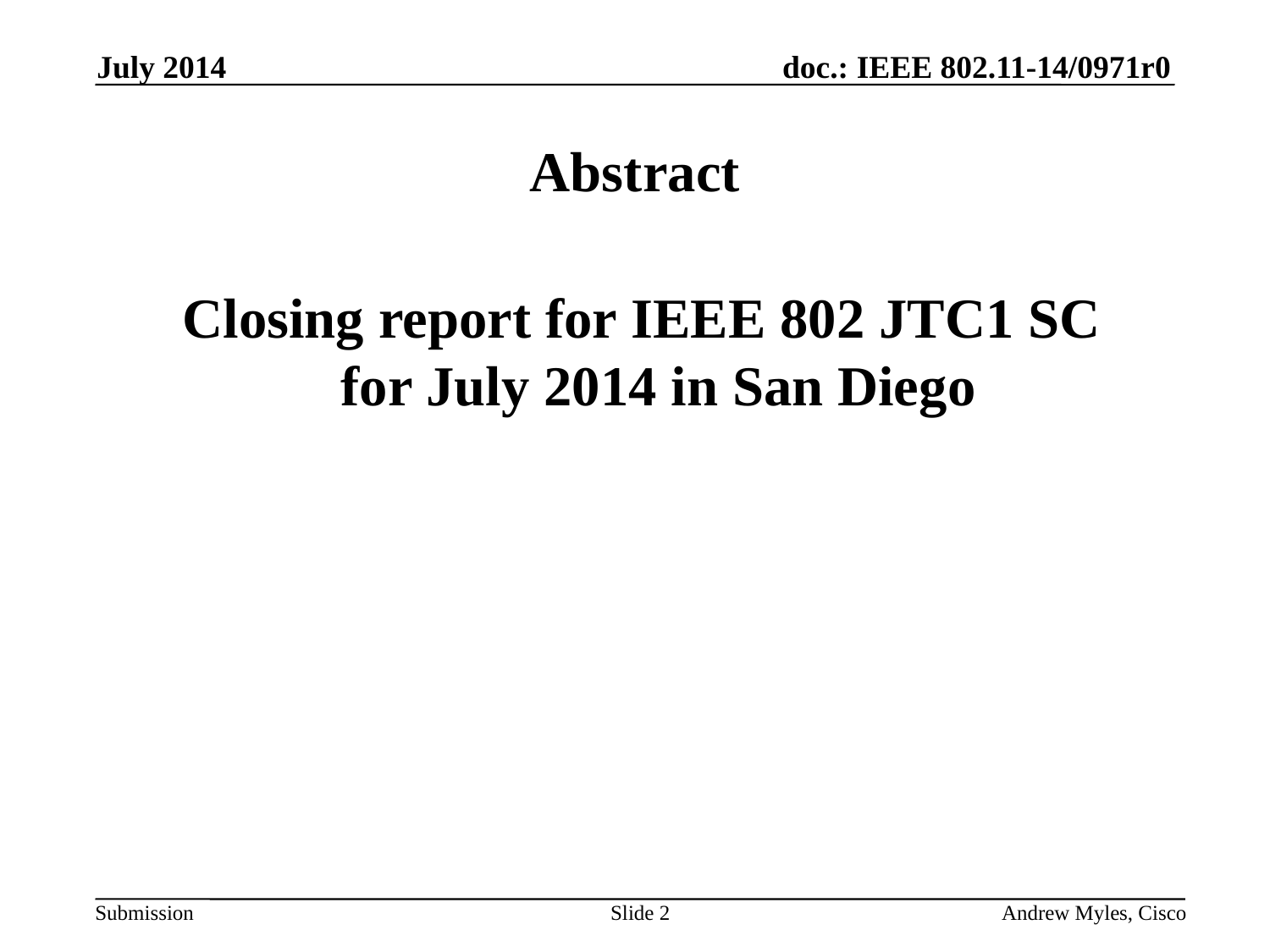

July 2014
# Abstract
 Closing report for IEEE 802 JTC1 SC
for July 2014 in San Diego
Slide 2
Andrew Myles, Cisco